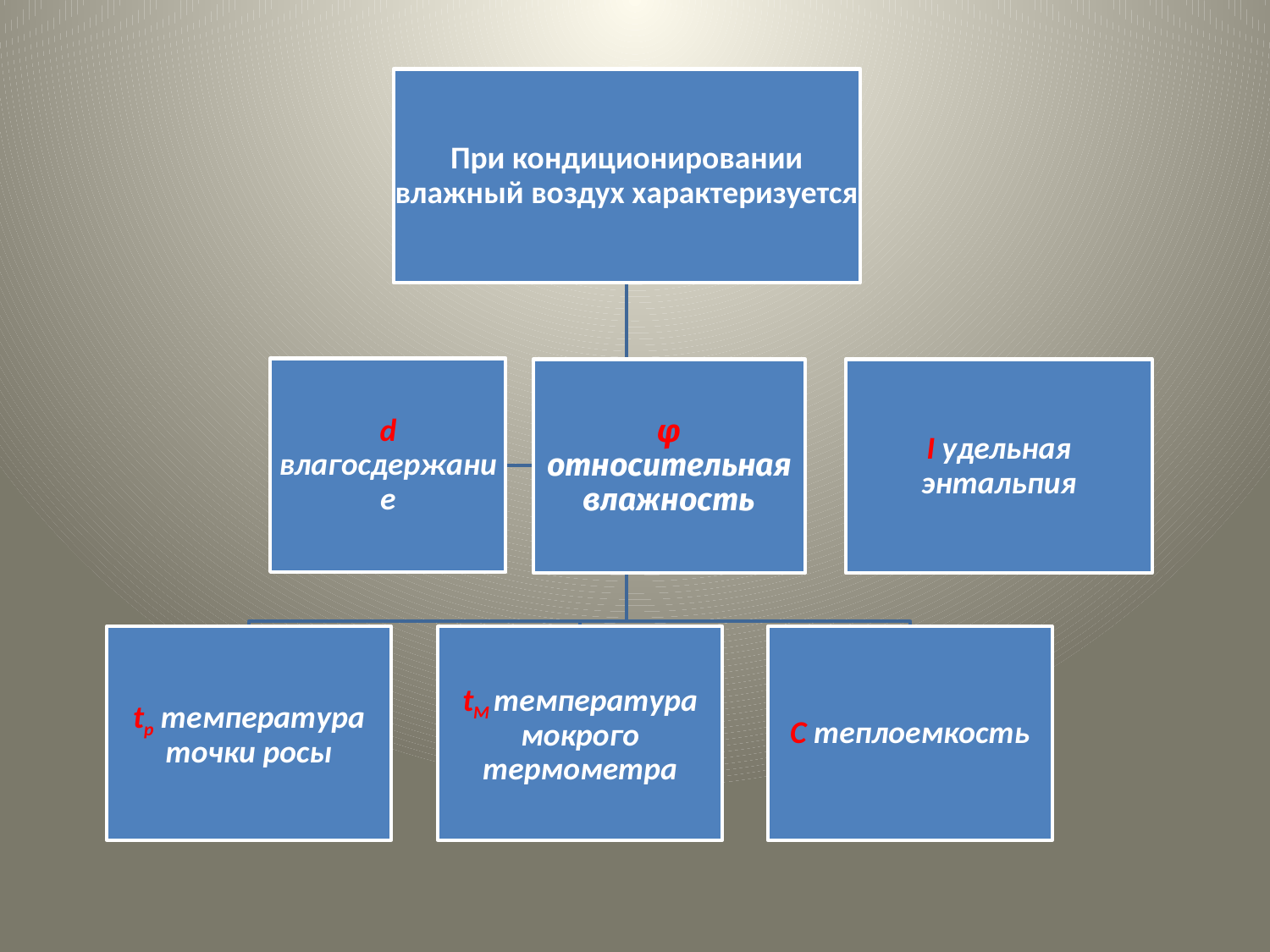

При кондиционировании влажный воздух характеризуется
tр температура точки росы
tМ температура мокрого термометра
С теплоемкость
d влагосдержание
φ относительная влажность
I удельная энтальпия